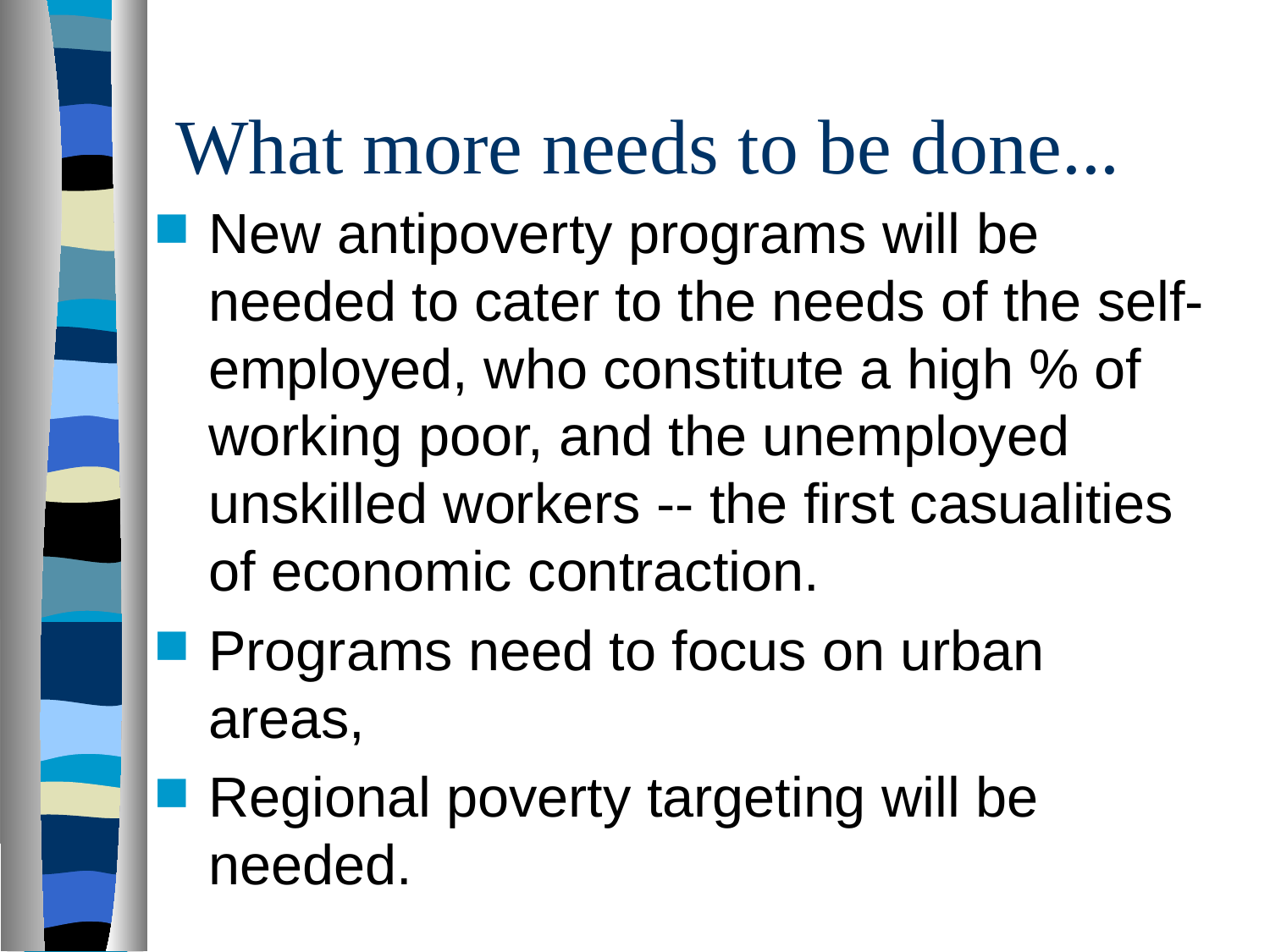

# What more needs to be done...
New antipoverty programs will be needed to cater to the needs of the self-employed, who constitute a high % of working poor, and the unemployed unskilled workers -- the first casualities of economic contraction.
Programs need to focus on urban areas,
Regional poverty targeting will be needed.